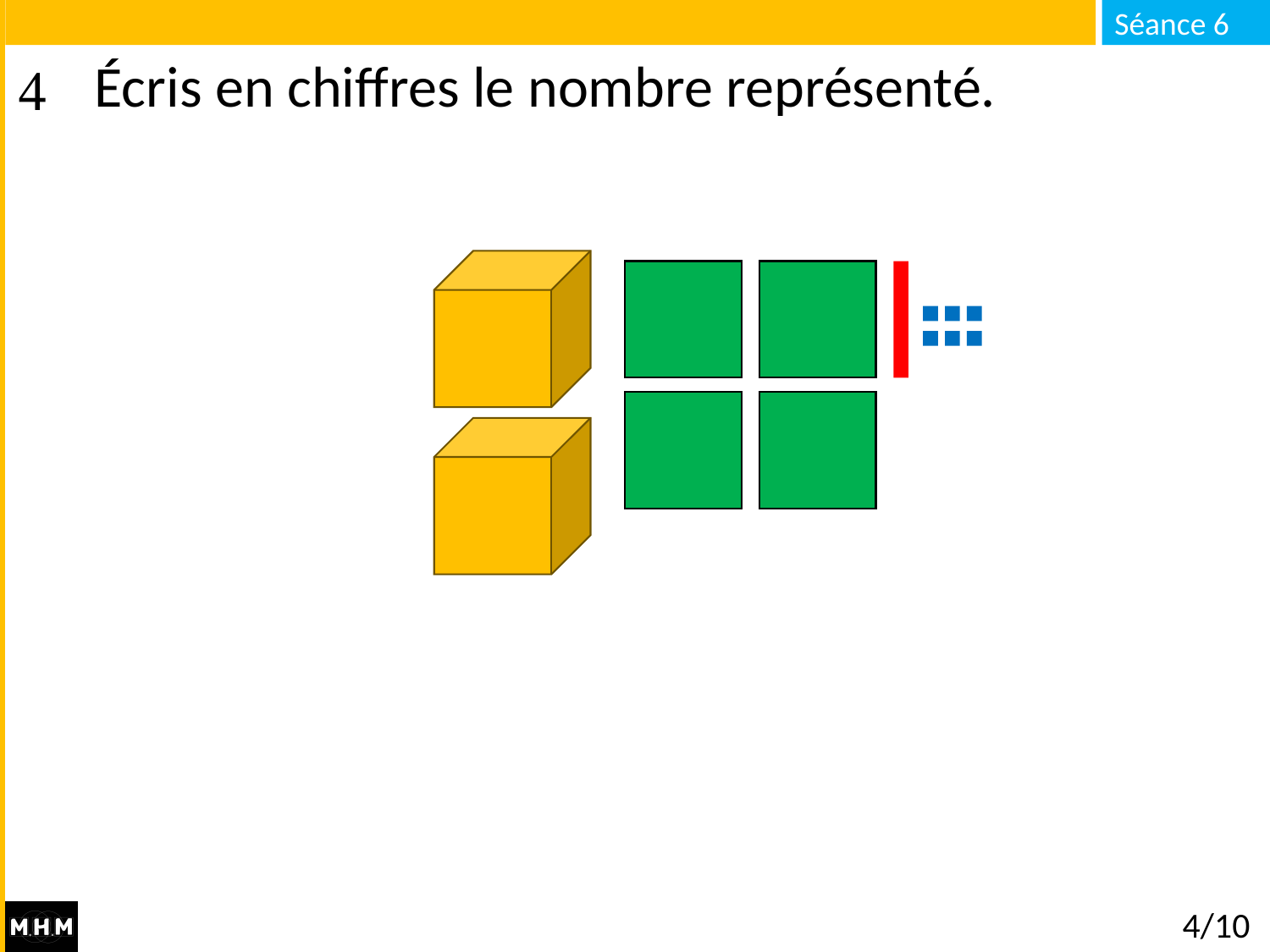

# Écris en chiffres le nombre représenté.

4/10